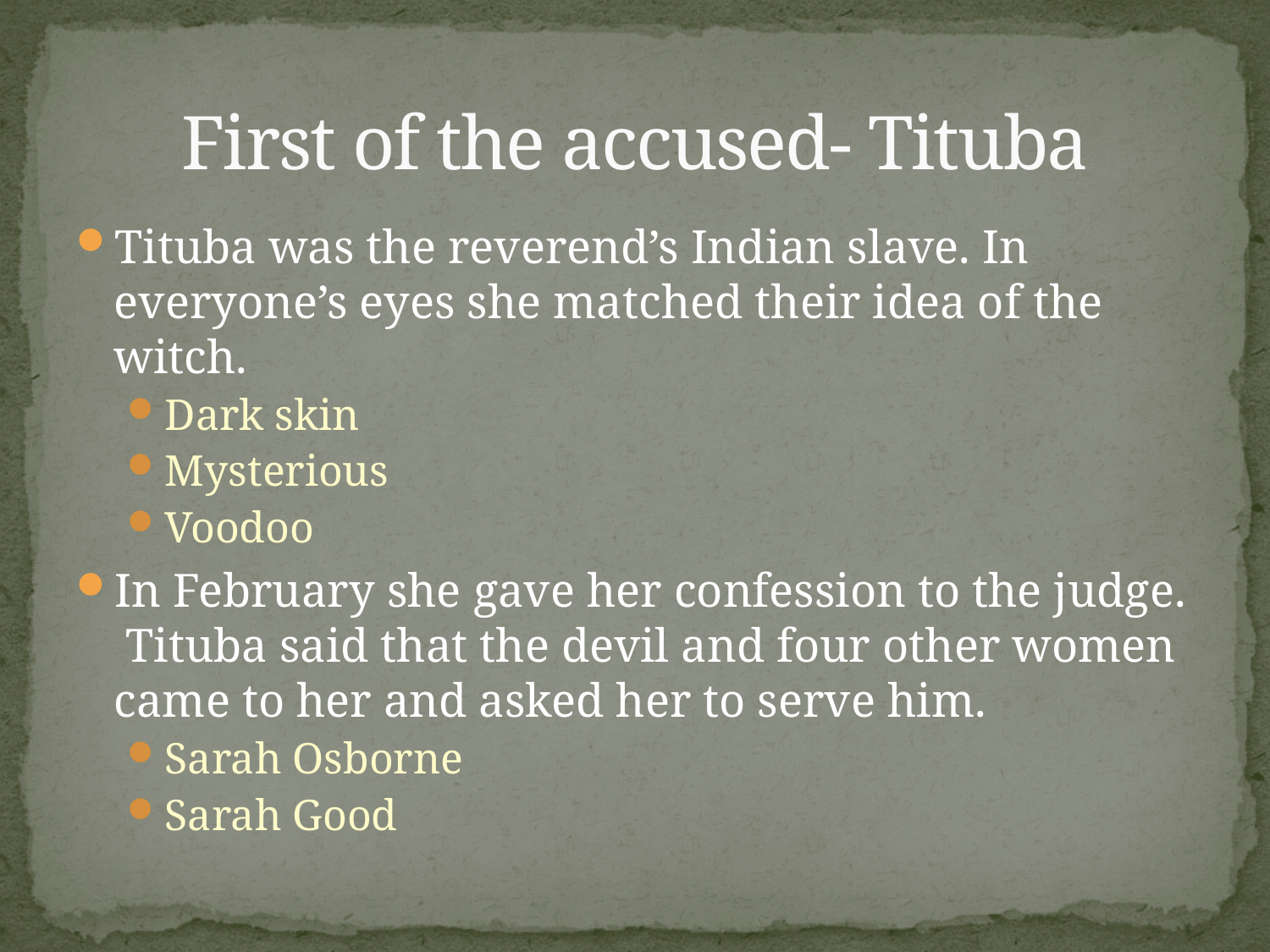

# First of the accused- Tituba
Tituba was the reverend’s Indian slave. In everyone’s eyes she matched their idea of the witch.
Dark skin
Mysterious
Voodoo
In February she gave her confession to the judge.  Tituba said that the devil and four other women came to her and asked her to serve him.
Sarah Osborne
Sarah Good